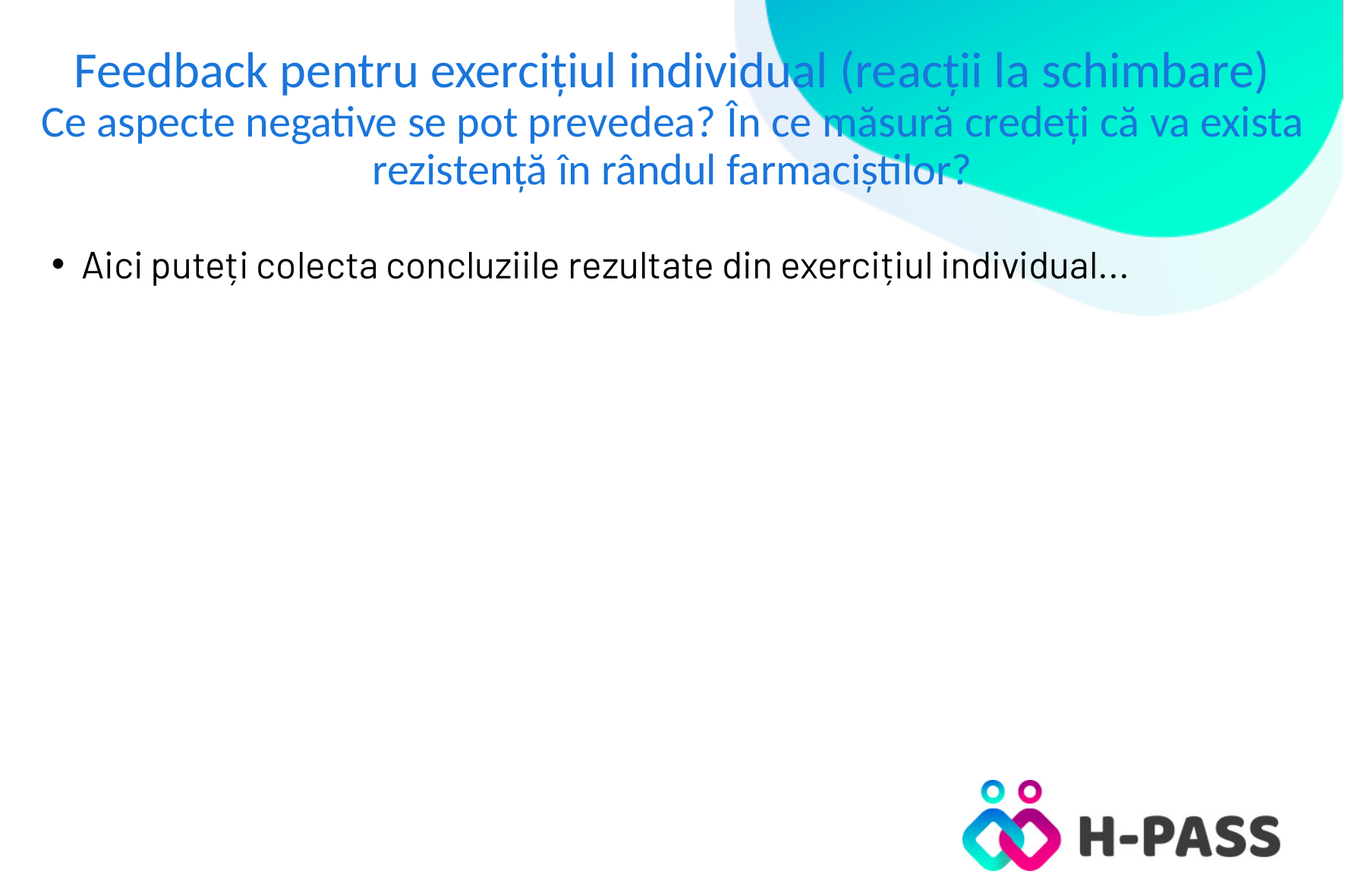

# Feedback pentru exercițiul individual (reacții la schimbare) Ce aspecte negative se pot prevedea? În ce măsură credeți că va exista rezistență în rândul farmaciștilor?
Aici puteți colecta concluziile rezultate din exercițiul individual...